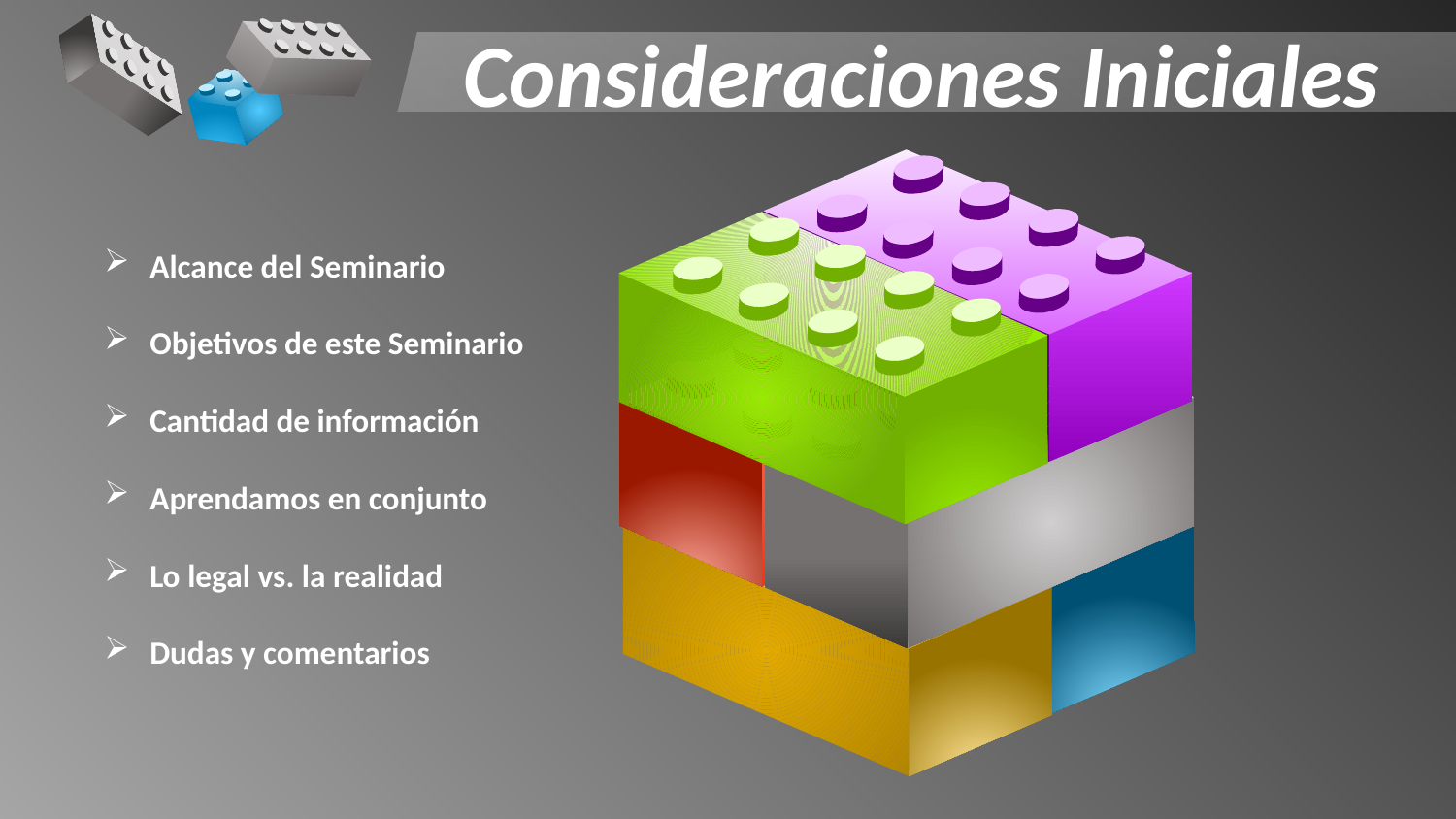

Consideraciones Iniciales

Alcance del Seminario

Objetivos de este Seminario

Cantidad de información

Aprendamos en conjunto

Lo legal vs. la realidad

Dudas y comentarios